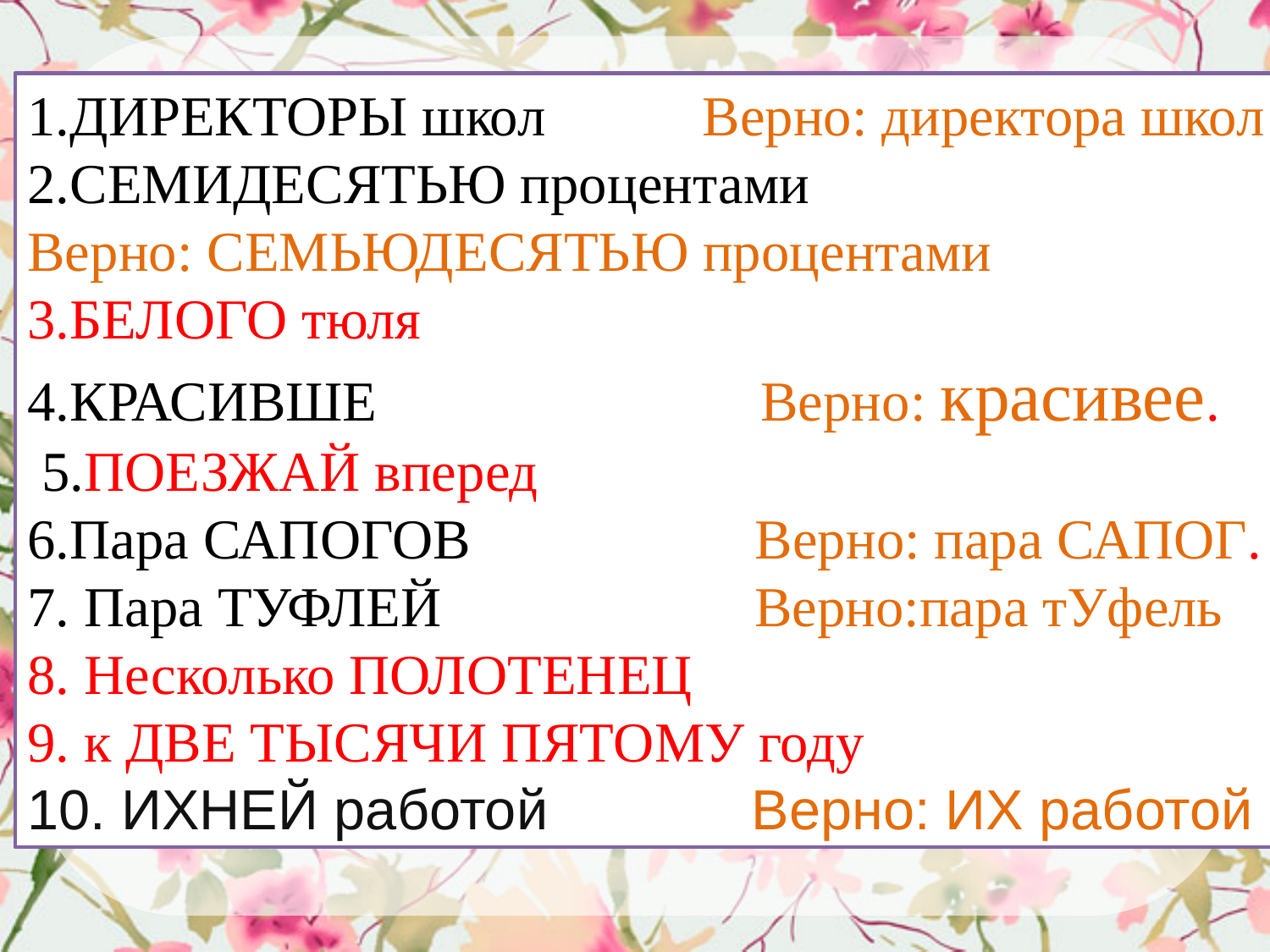

1.ДИРЕКТОРЫ школ           Верно: директора школ
2.СЕМИДЕСЯТЬЮ процентами
Верно: СЕМЬЮДЕСЯТЬЮ процентами
3.БЕЛОГО тюля
4.КРАСИВШЕ                           Верно: красивее.
 5.ПОЕЗЖАЙ вперед
6.Пара САПОГОВ                    Верно: пара САПОГ.
7. Пара ТУФЛЕЙ                      Верно:пара тУфель
8. Несколько ПОЛОТЕНЕЦ
9. к ДВЕ ТЫСЯЧИ ПЯТОМУ году
10. ИХНЕЙ ра­бо­той             Верно: ИХ работой